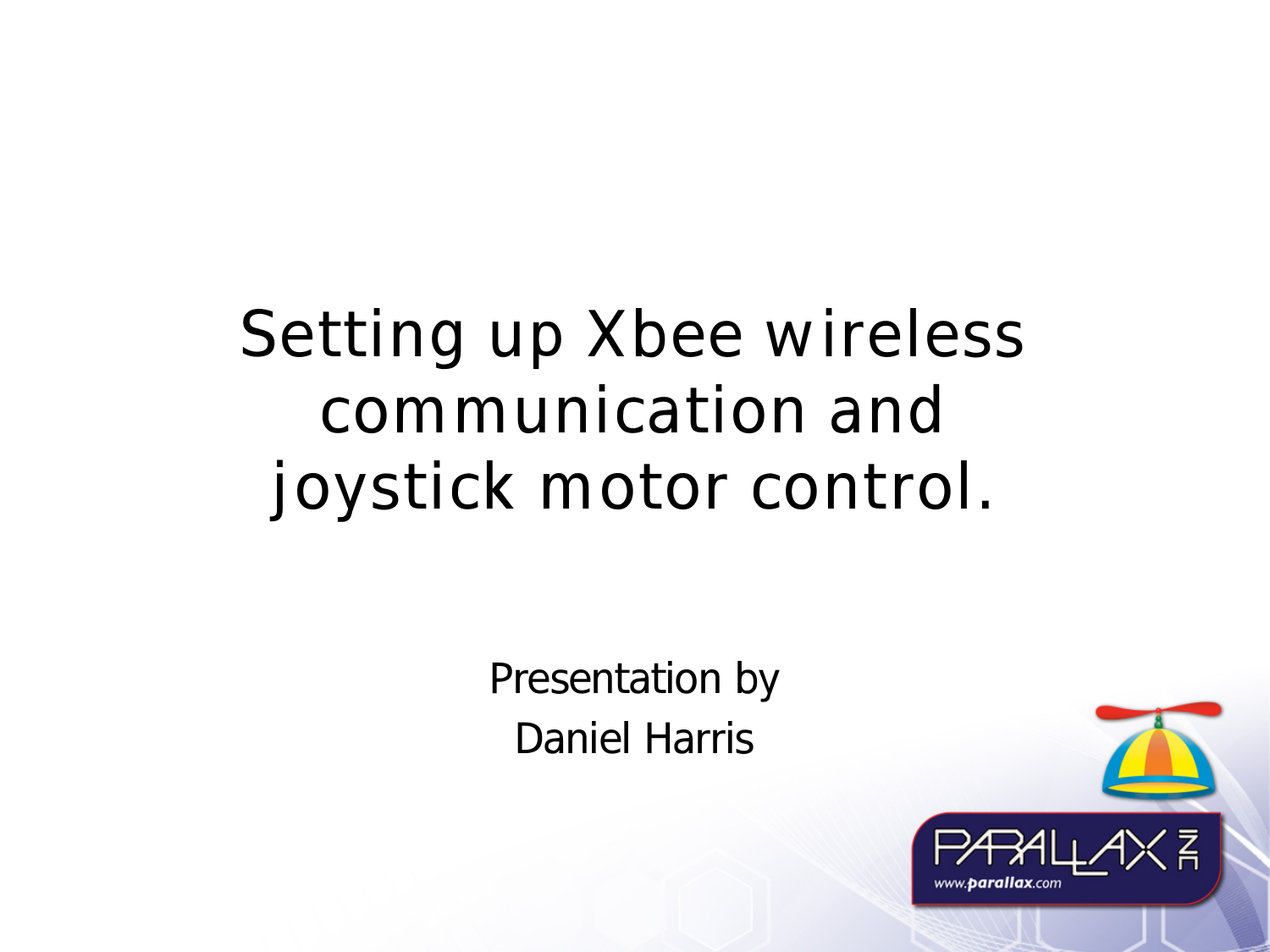

# Setting up Xbee wireless communication and joystick motor control.
Presentation by
Daniel Harris